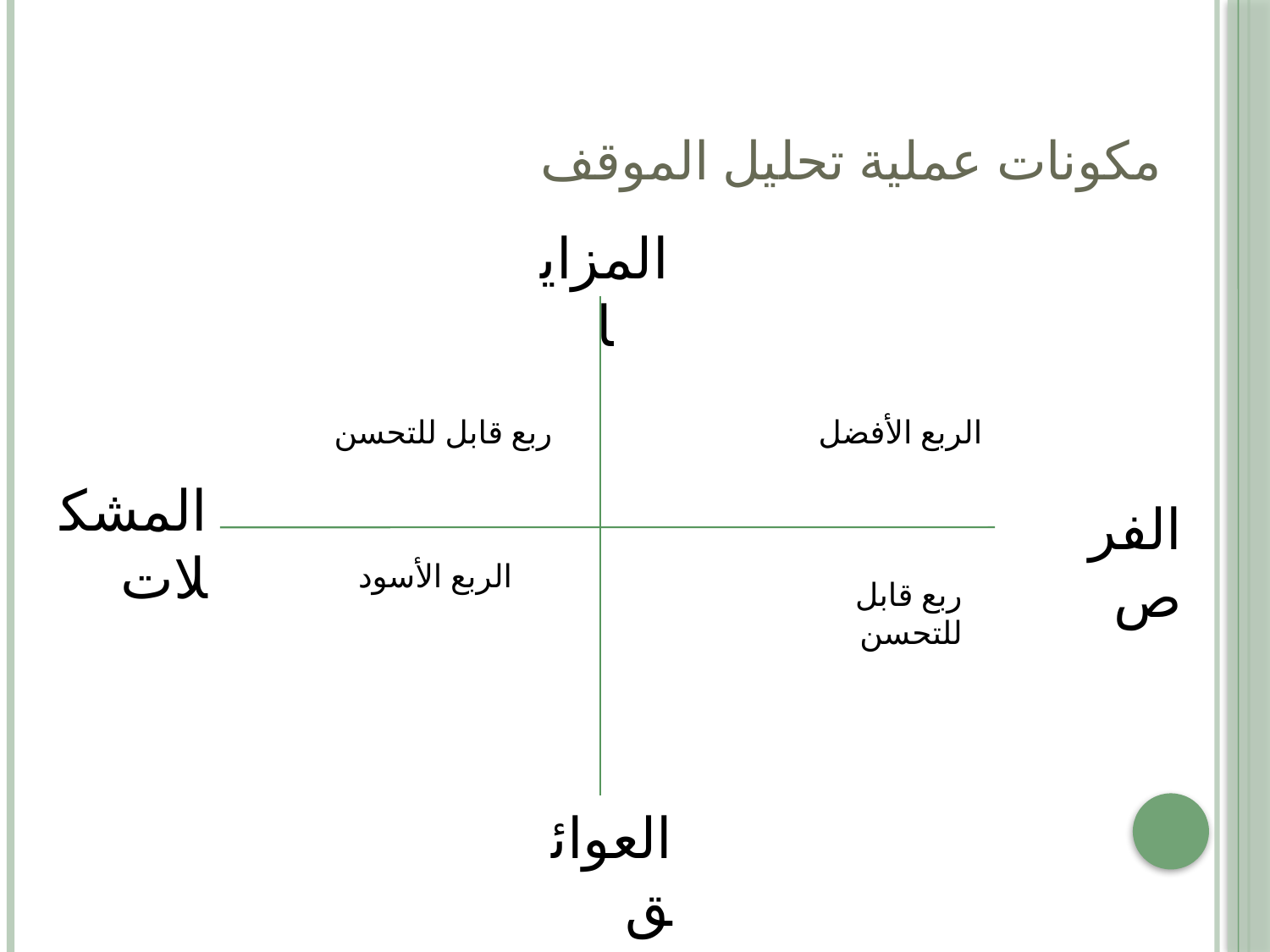

مكونات عملية تحليل الموقف
المزايا
ربع قابل للتحسن
الربع الأفضل
المشكلات
الفرص
الربع الأسود
ربع قابل للتحسن
العوائق